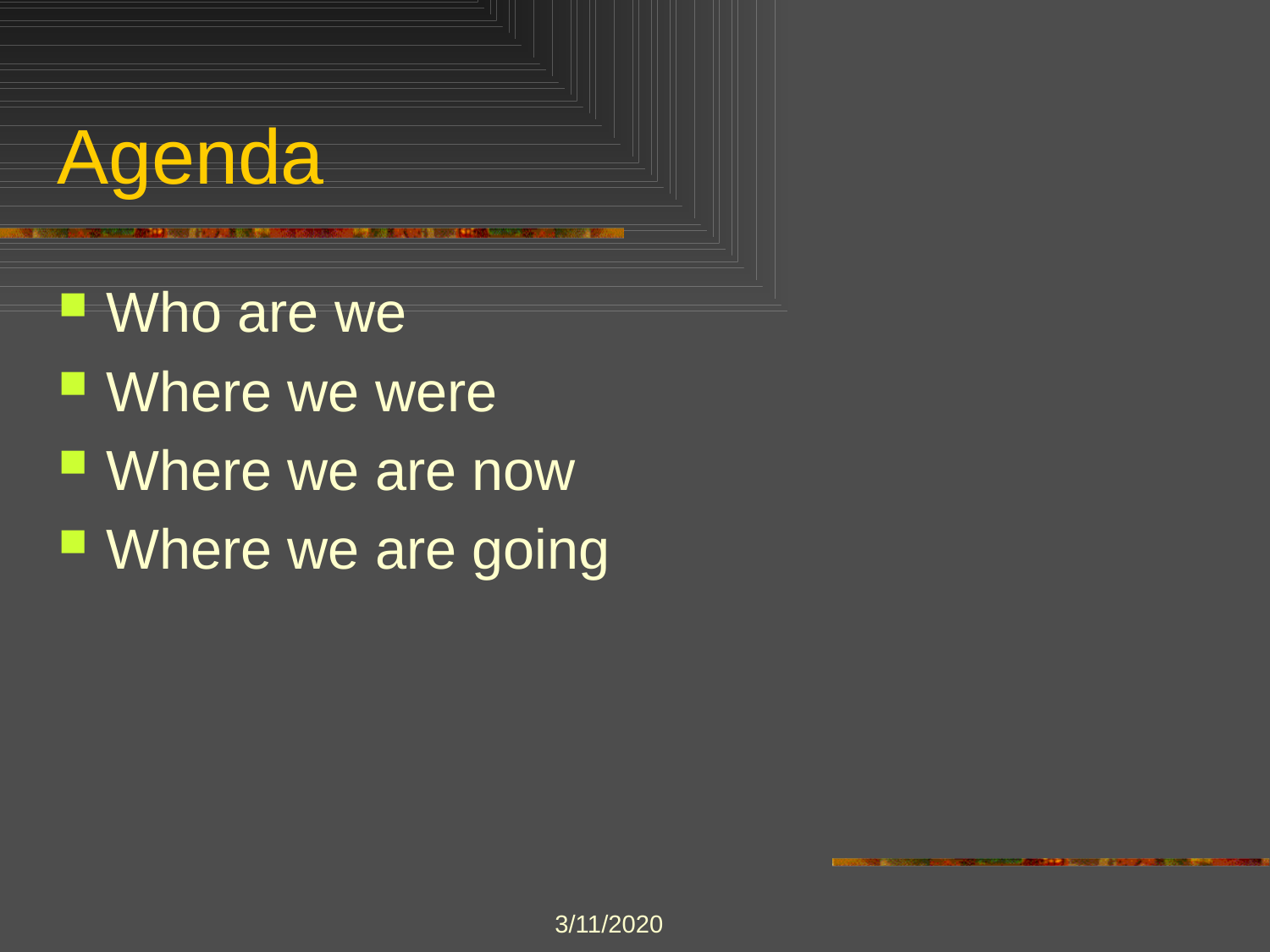

# Agenda
Who are we
Where we were
Where we are now
Where we are going
3/11/2020